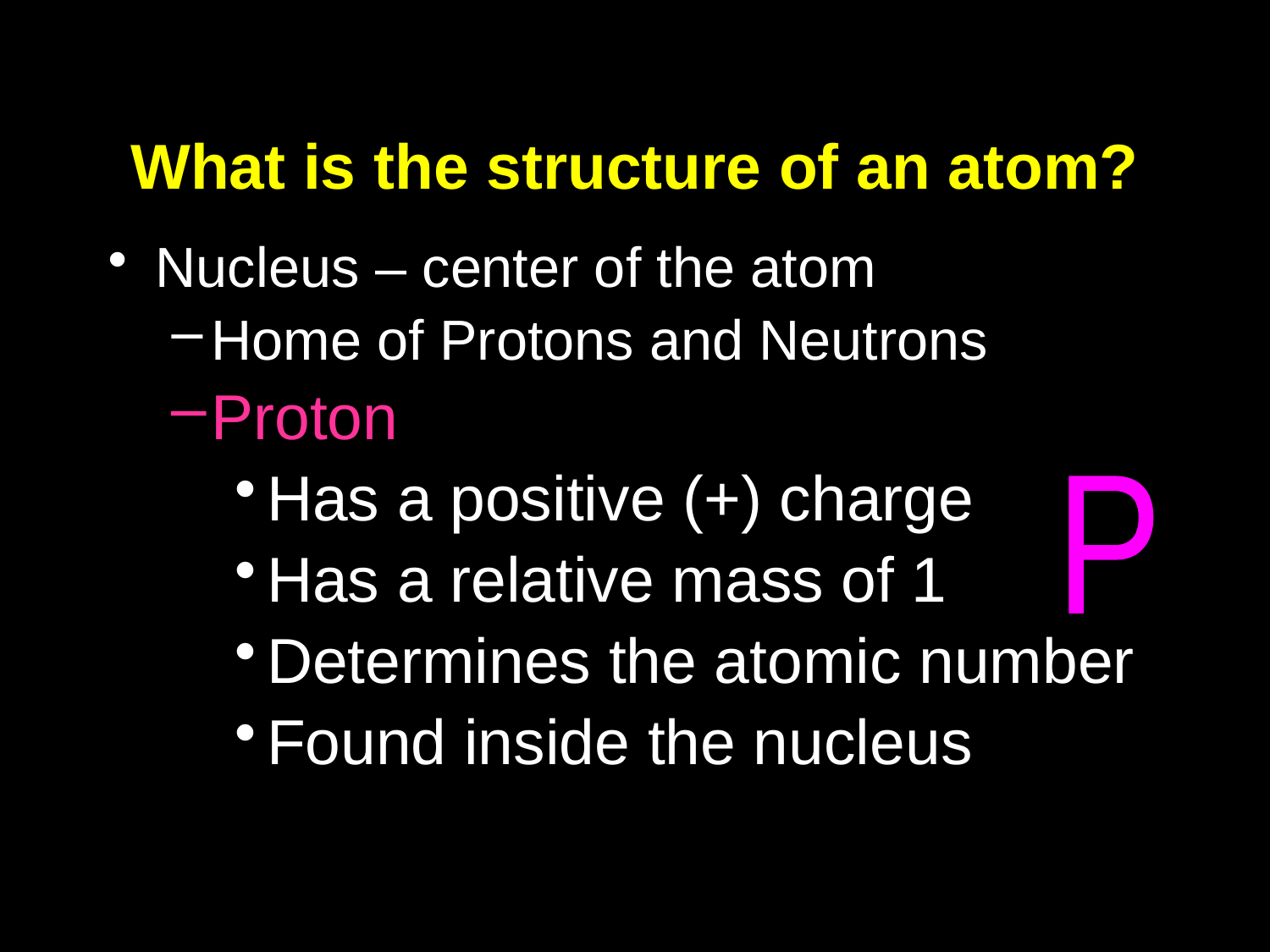

# What is the structure of an atom?
Nucleus – center of the atom
Home of Protons and Neutrons
Proton
Has a positive (+) charge
Has a relative mass of 1
Determines the atomic number
Found inside the nucleus
P